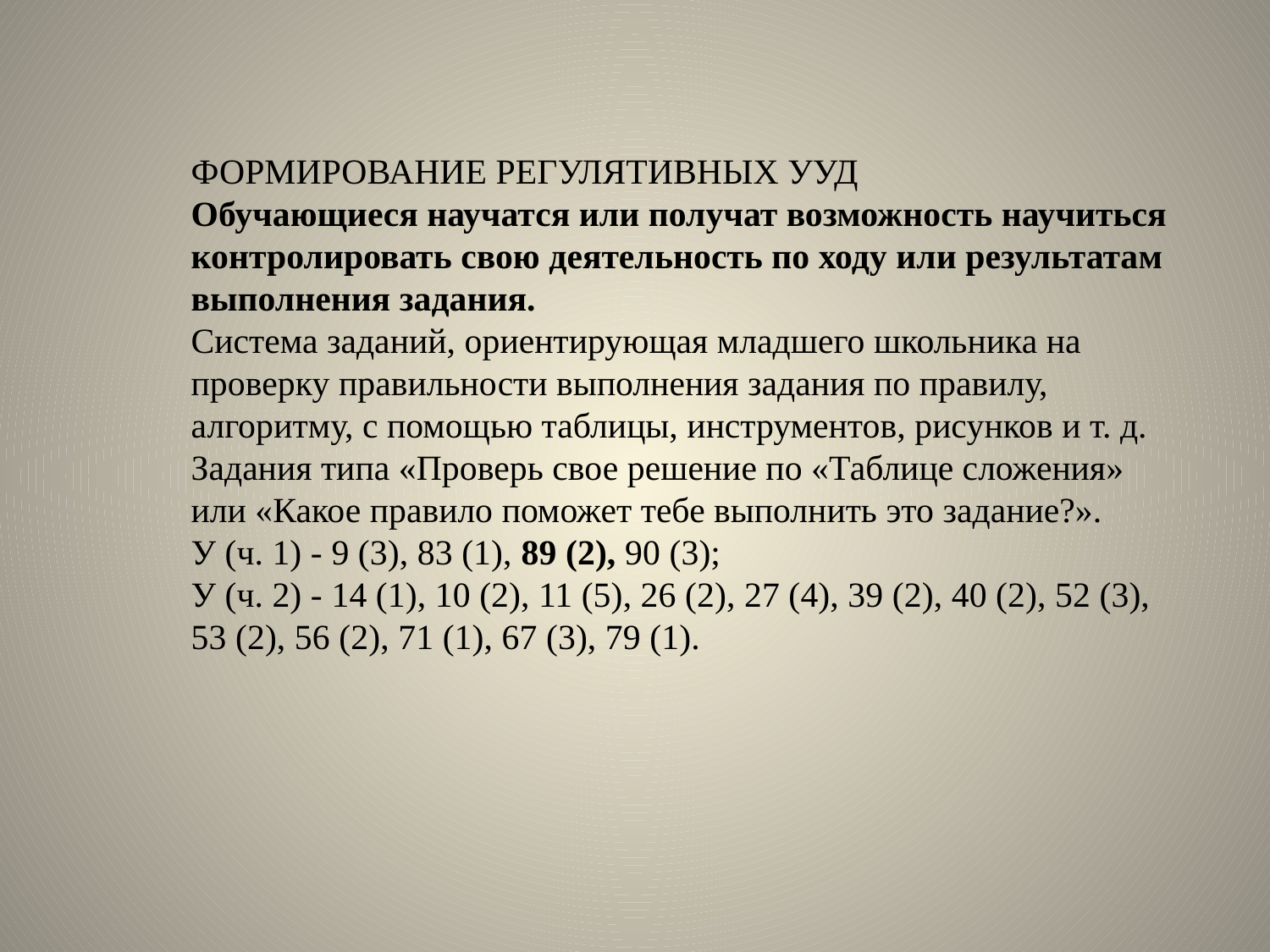

ФОРМИРОВАНИЕ РЕГУЛЯТИВНЫХ УУД
Обучающиеся научатся или получат возможность научиться кон­тролировать свою деятельность по ходу или результатам выпол­нения задания.
Система заданий, ориентирующая младшего школьника на проверку правильности выполнения задания по правилу, алгорит­му, с помощью таблицы, инструментов, рисунков и т. д.
Задания типа «Проверь свое решение по «Таблице сложения» или «Какое правило поможет тебе выполнить это задание?».
У (ч. 1) - 9 (3), 83 (1), 89 (2), 90 (3);
У (ч. 2) - 14 (1), 10 (2), 11 (5), 26 (2), 27 (4), 39 (2), 40 (2), 52 (3), 53 (2), 56 (2), 71 (1), 67 (3), 79 (1).